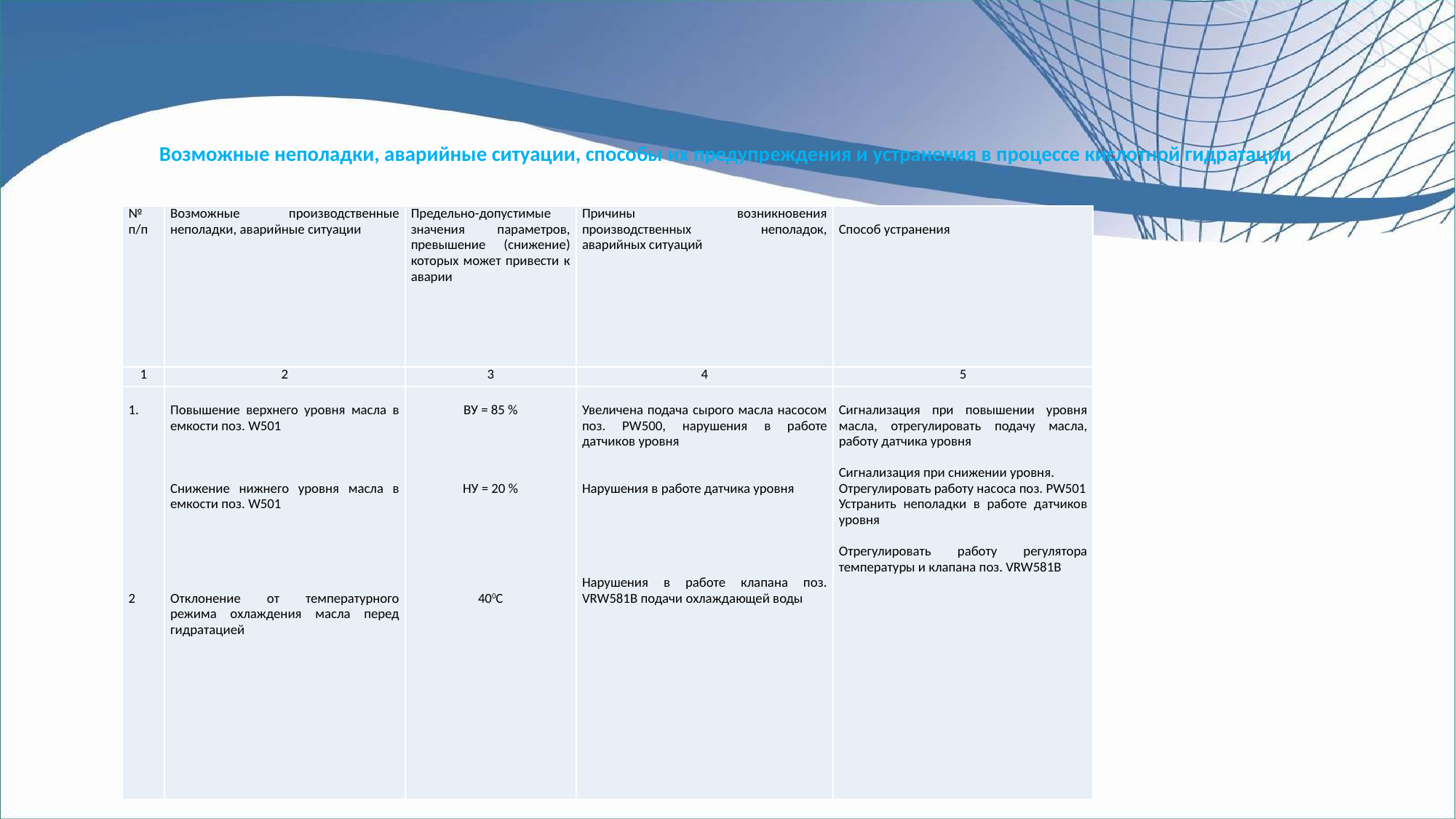

# Возможные неполадки, аварийные ситуации, способы их предупреждения и устранения в процессе кислотной гидратации
| № п/п | Возможные производственные неполадки, аварийные ситуации | Предельно-допустимые значения параметров, превышение (снижение) которых может привести к аварии | Причины возникновения производственных неполадок, аварийных ситуаций | Способ устранения |
| --- | --- | --- | --- | --- |
| 1 | 2 | 3 | 4 | 5 |
| 1.                       2 | Повышение верхнего уровня масла в емкости поз. W501       Снижение нижнего уровня масла в емкости поз. W501           Отклонение от температурного режима охлаждения масла перед гидратацией | ВУ = 85 %         НУ = 20 %             400С | Увеличена подача сырого масла насосом поз. PW500, нарушения в работе датчиков уровня     Нарушения в работе датчика уровня           Нарушения в работе клапана поз. VRW581B подачи охлаждающей воды | Сигнализация при повышении уровня масла, отрегулировать подачу масла, работу датчика уровня   Сигнализация при снижении уровня. Отрегулировать работу насоса поз. PW501 Устранить неполадки в работе датчиков уровня   Отрегулировать работу регулятора температуры и клапана поз. VRW581B |